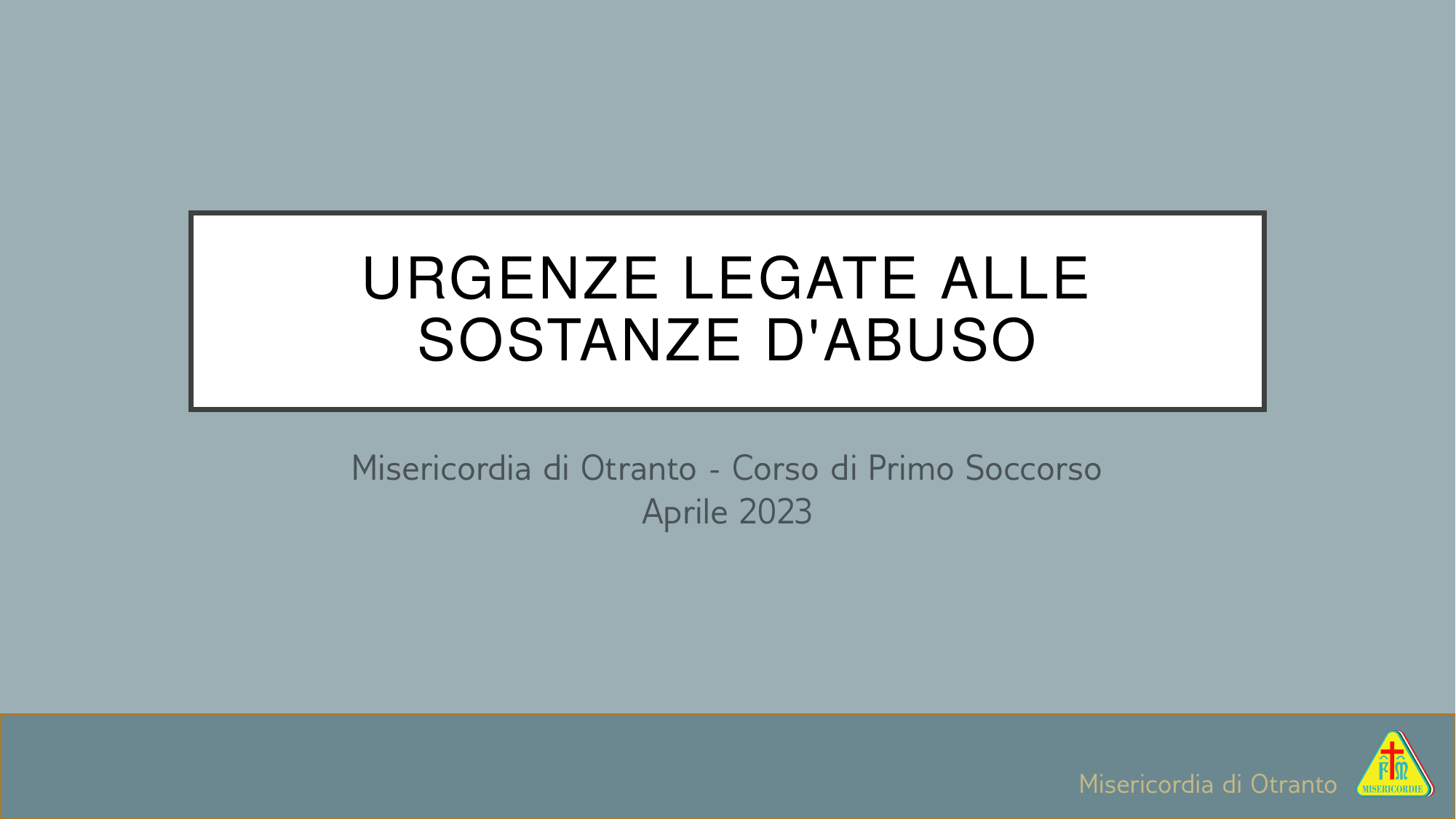

# Urgenze legate alle sostanze d'abuso
Misericordia di Otranto - Corso di Primo Soccorso Aprile 2023